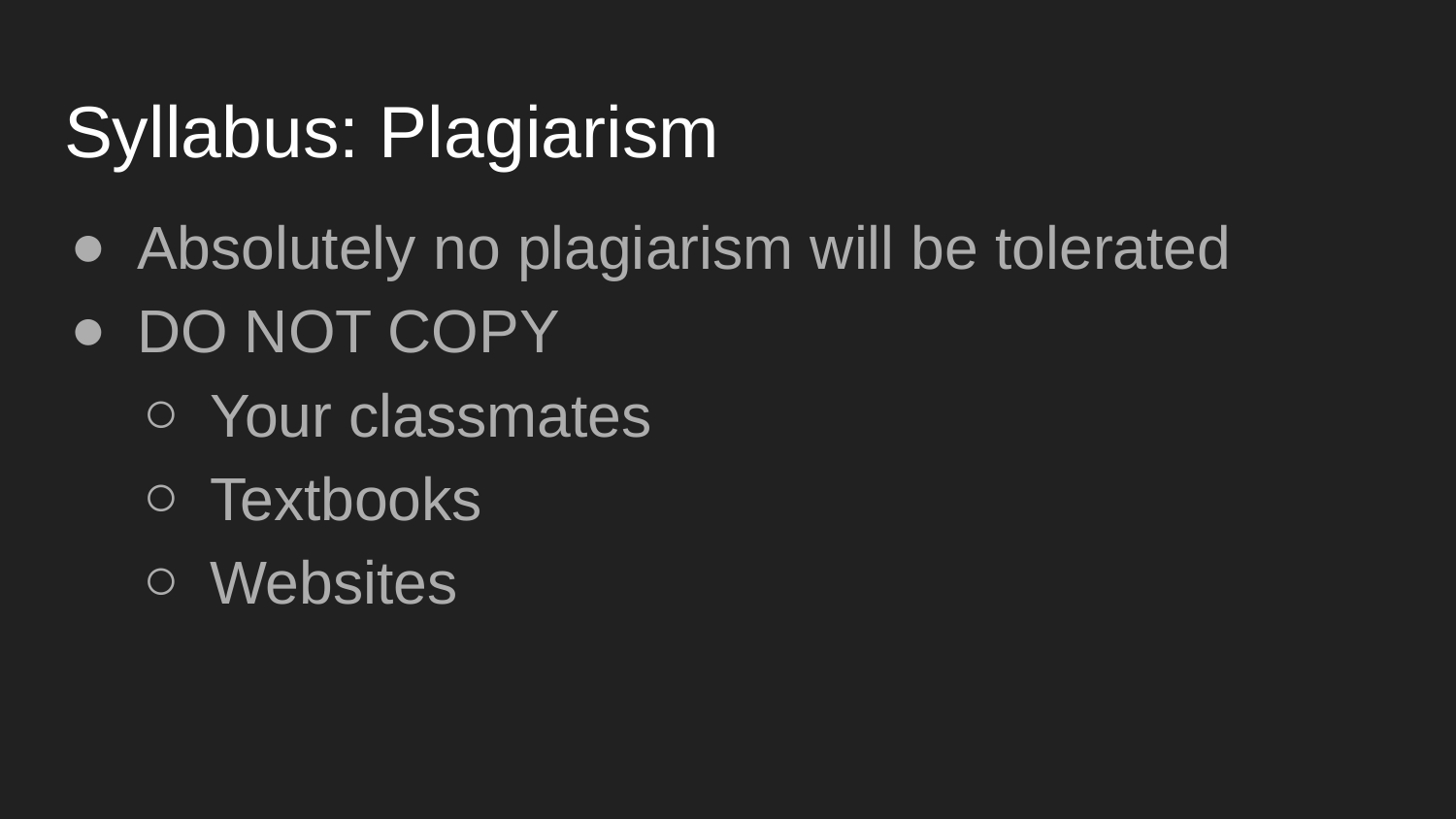

# Syllabus: Plagiarism
Absolutely no plagiarism will be tolerated
DO NOT COPY
Your classmates
Textbooks
Websites